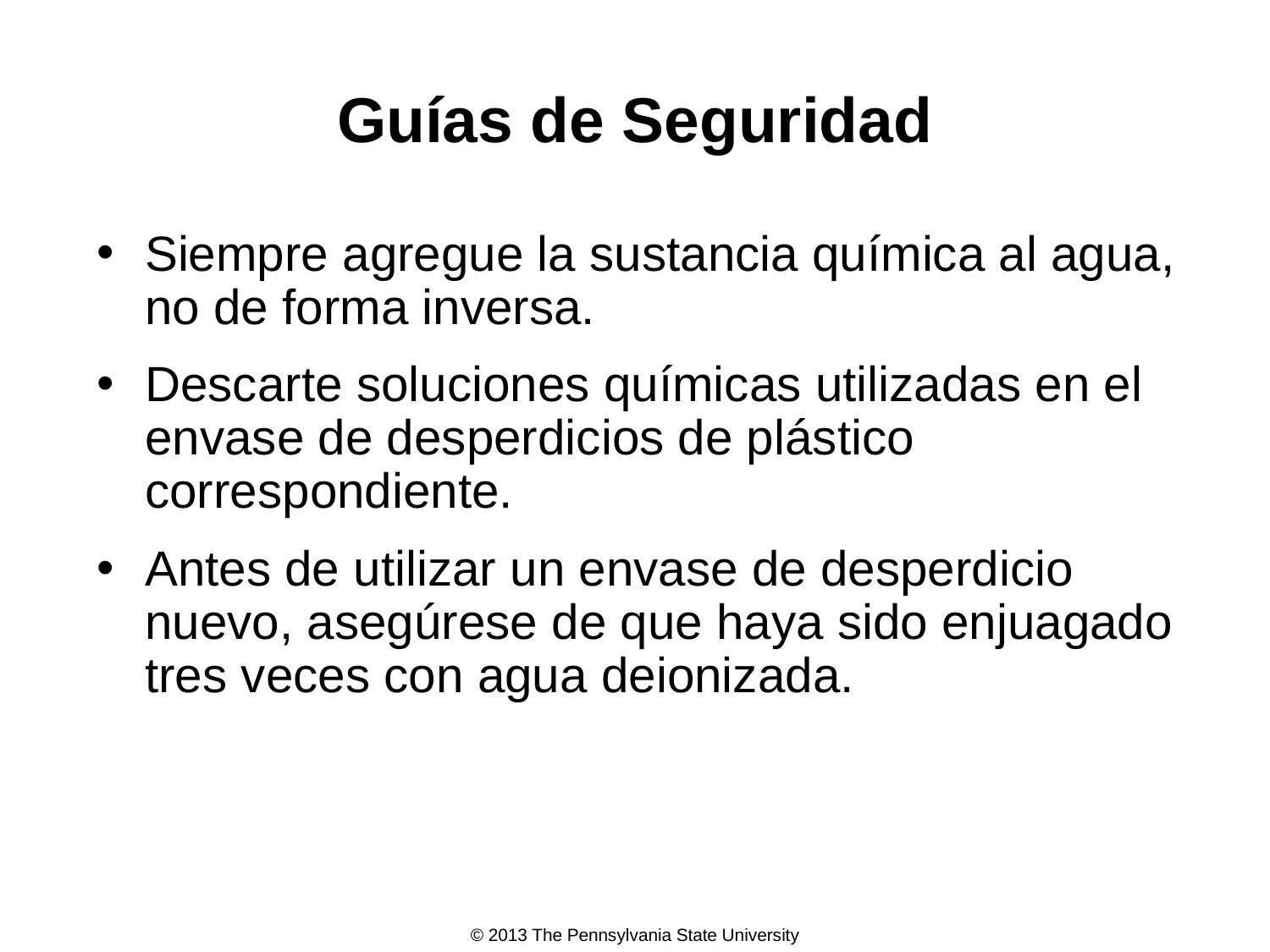

# Guías de Seguridad
Siempre agregue la sustancia química al agua, no de forma inversa.
Descarte soluciones químicas utilizadas en el envase de desperdicios de plástico correspondiente.
Antes de utilizar un envase de desperdicio nuevo, asegúrese de que haya sido enjuagado tres veces con agua deionizada.